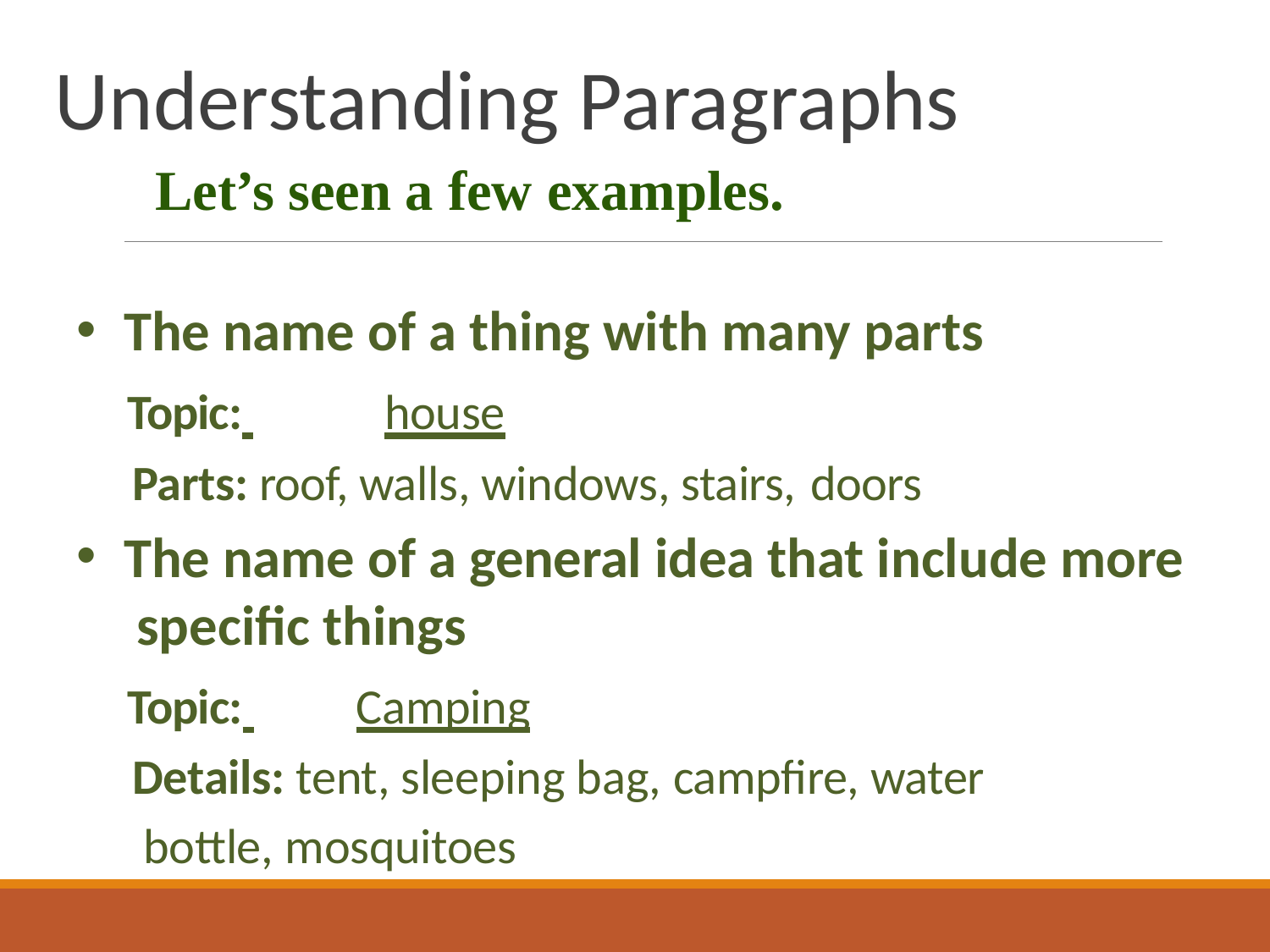

# Understanding Paragraphs
Let’s seen a few examples.

The name of a thing with many parts
Topic: 	house
Parts: roof, walls, windows, stairs, doors
The name of a general idea that include more  specific things
Topic: 	Camping
Details: tent, sleeping bag, campfire, water  bottle, mosquitoes